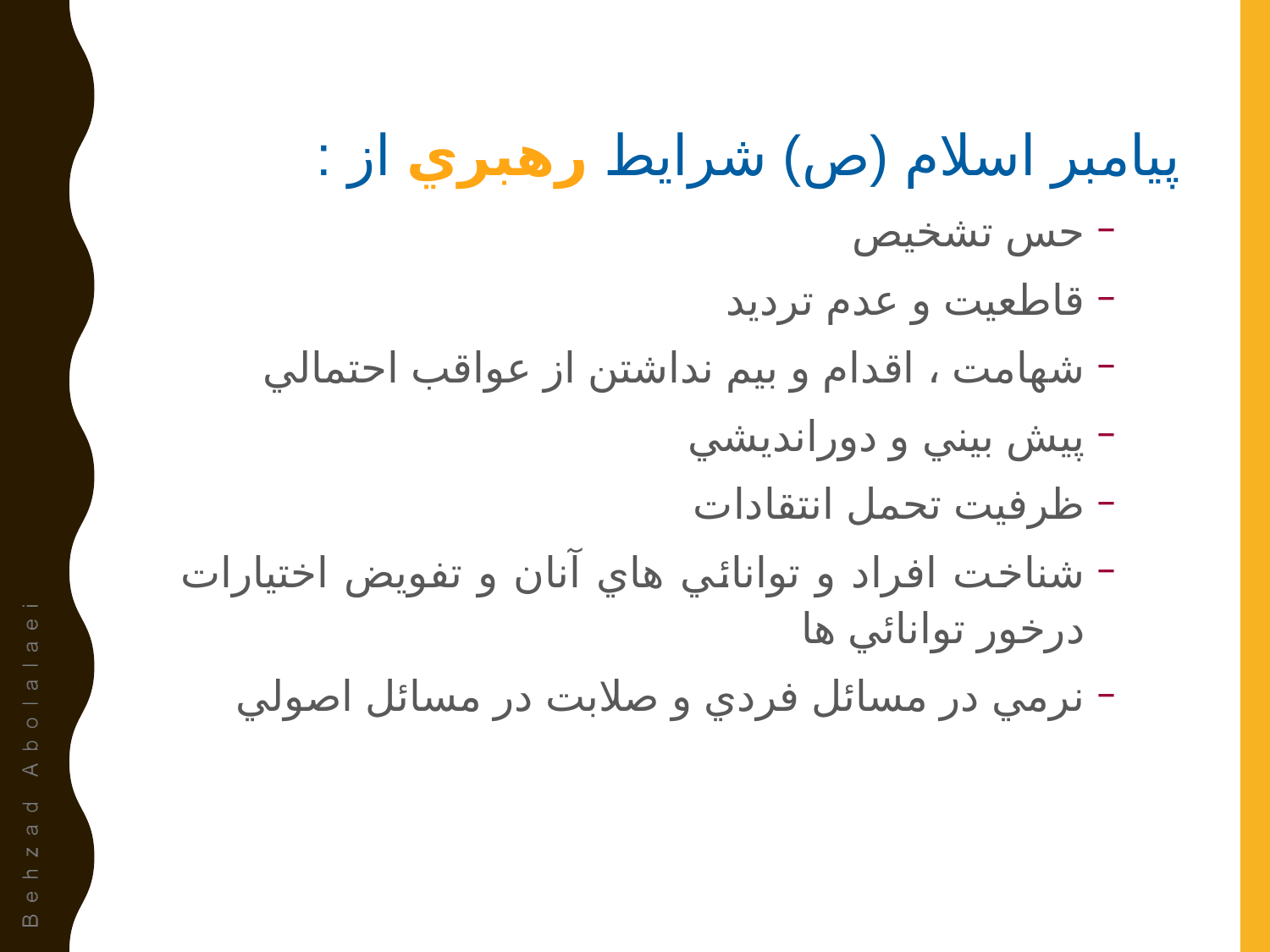

پيامبر اسلام (ص) شرايط رهبري از :
حس تشخيص
قاطعيت و عدم ترديد
شهامت ، اقدام و بيم نداشتن از عواقب احتمالي
پيش بيني و دورانديشي
ظرفيت تحمل انتقادات
شناخت افراد و توانائي هاي آنان و تفويض اختيارات درخور توانائي ها
نرمي در مسائل فردي و صلابت در مسائل اصولي